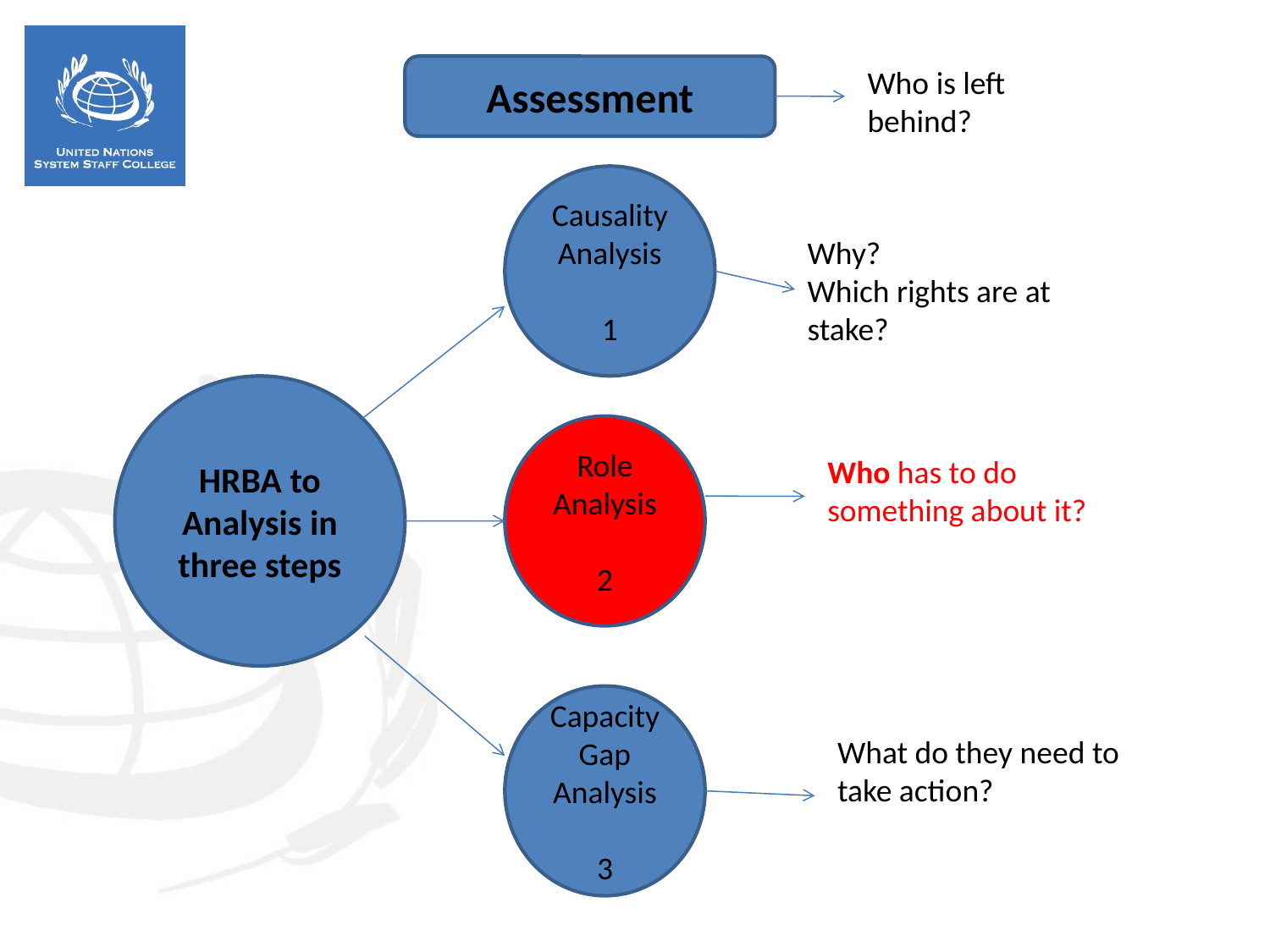

Assessment
Who is left behind?
Causality Analysis

1
Why?
Which rights are at stake?
HRBA to Analysis in three steps
Role Analysis

2
Who has to do something about it?
Capacity Gap Analysis

3
What do they need to take action?